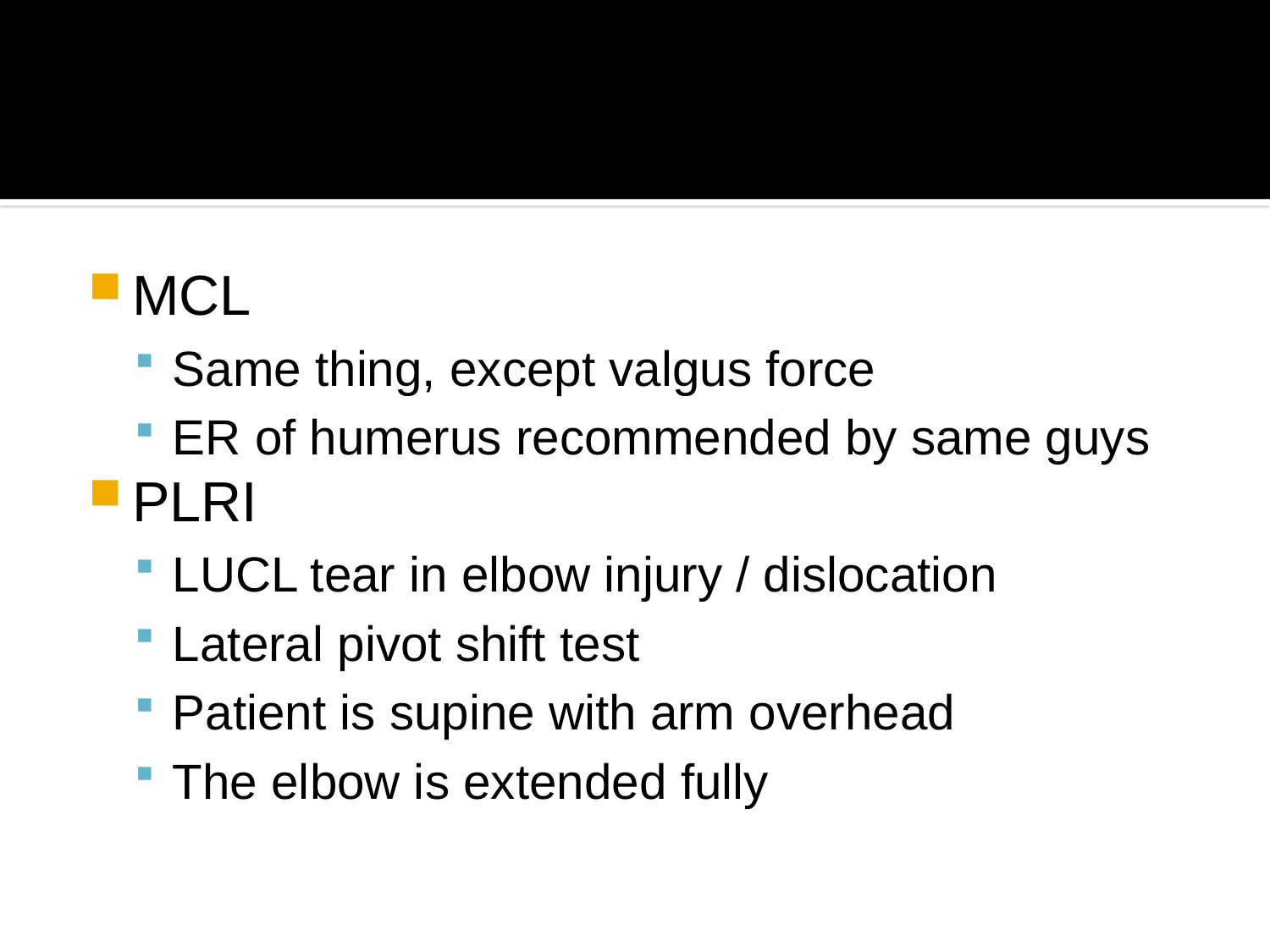

#
MCL
Same thing, except valgus force
ER of humerus recommended by same guys
PLRI
LUCL tear in elbow injury / dislocation
Lateral pivot shift test
Patient is supine with arm overhead
The elbow is extended fully